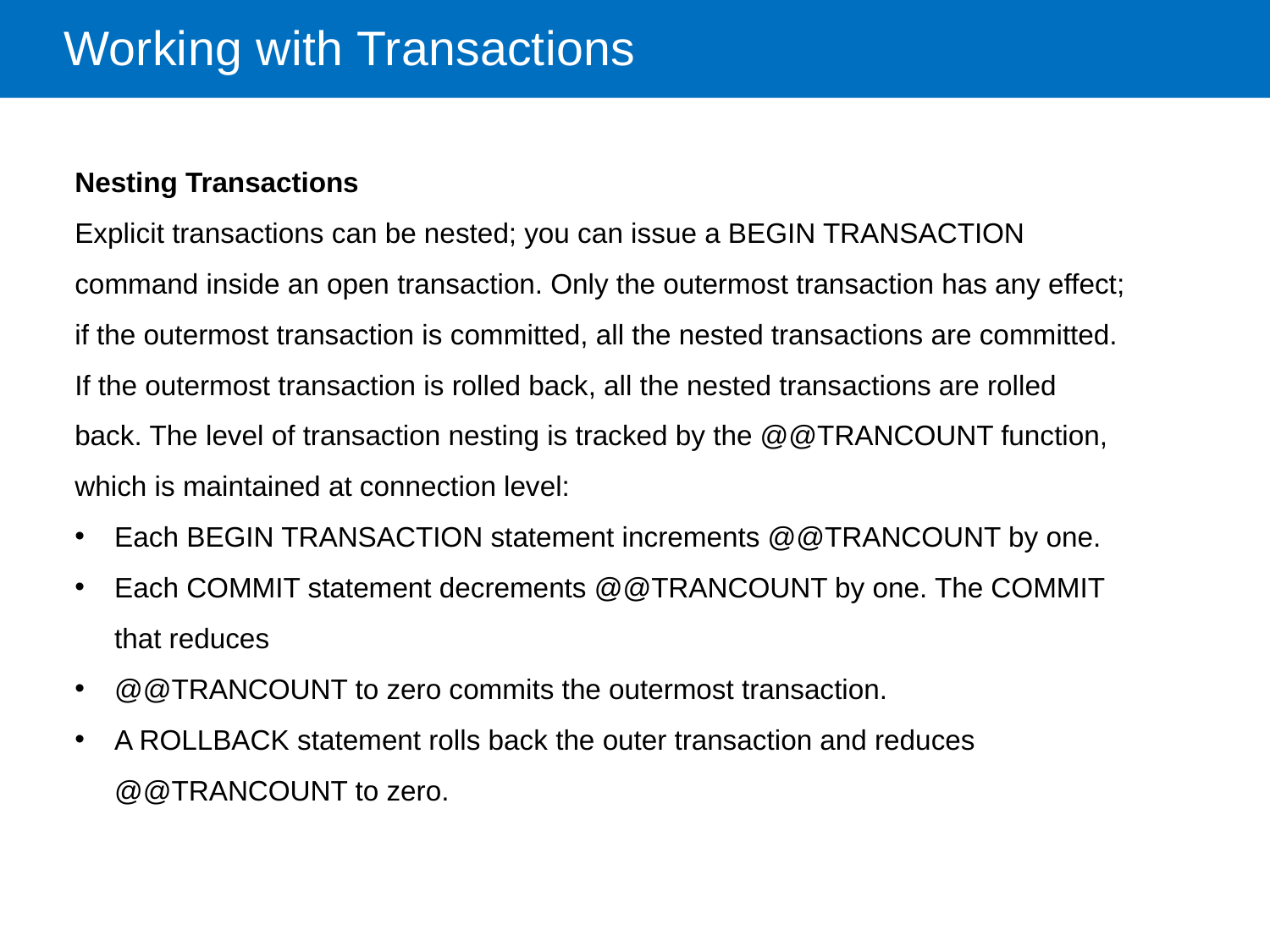

# Working with Transactions
Nesting Transactions
Explicit transactions can be nested; you can issue a BEGIN TRANSACTION command inside an open transaction. Only the outermost transaction has any effect; if the outermost transaction is committed, all the nested transactions are committed. If the outermost transaction is rolled back, all the nested transactions are rolled back. The level of transaction nesting is tracked by the @@TRANCOUNT function, which is maintained at connection level:
Each BEGIN TRANSACTION statement increments @@TRANCOUNT by one.
Each COMMIT statement decrements @@TRANCOUNT by one. The COMMIT that reduces
@@TRANCOUNT to zero commits the outermost transaction.
A ROLLBACK statement rolls back the outer transaction and reduces @@TRANCOUNT to zero.